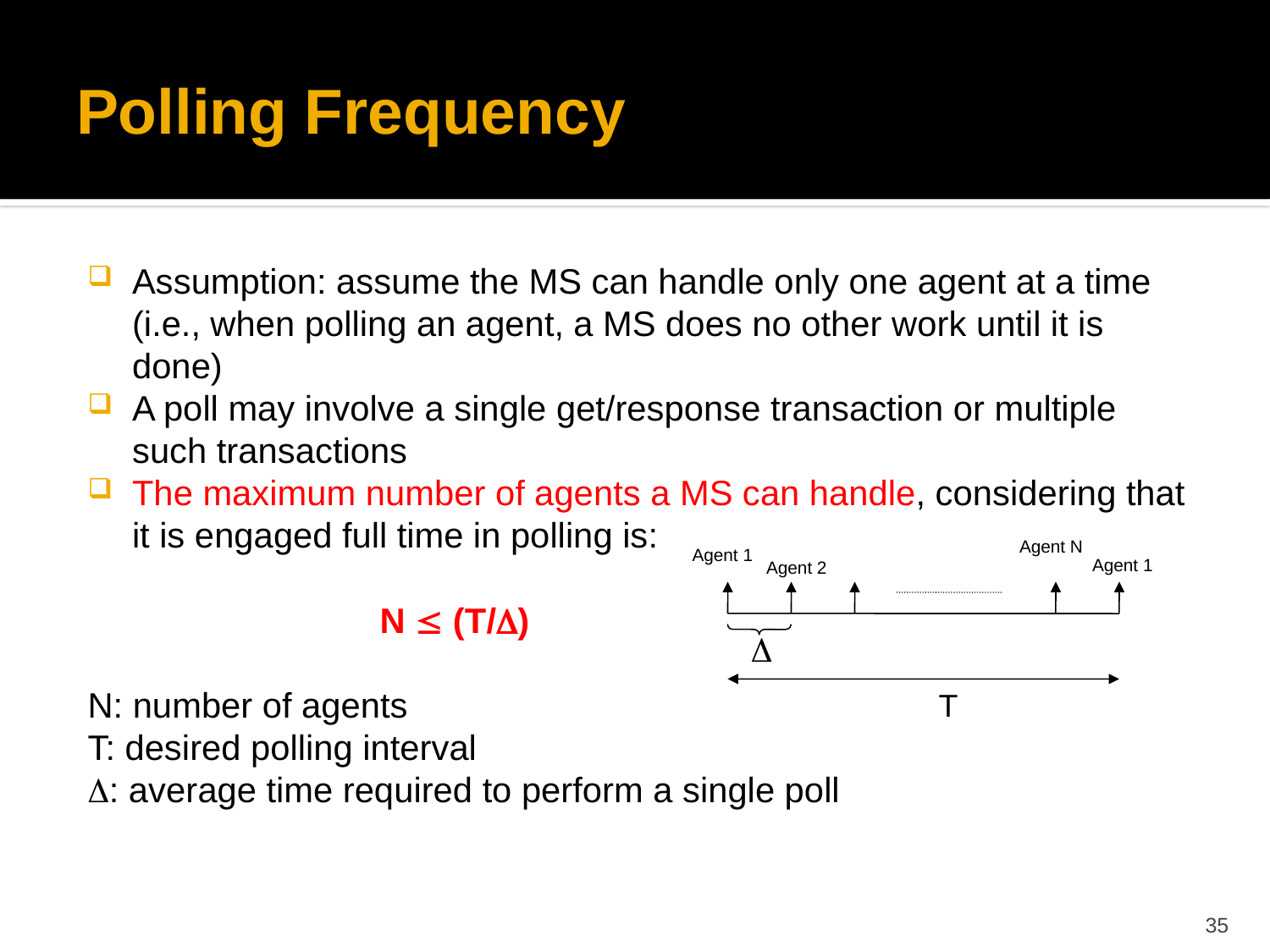

# Polling Frequency
Assumption: assume the MS can handle only one agent at a time (i.e., when polling an agent, a MS does no other work until it is done)
A poll may involve a single get/response transaction or multiple such transactions
The maximum number of agents a MS can handle, considering that it is engaged full time in polling is:

                              N ≤ (T/Δ)

N: number of agents
T: desired polling interval
Δ: average time required to perform a single poll
Agent N
Agent 1
Agent 1
Agent 2

Δ

T
35